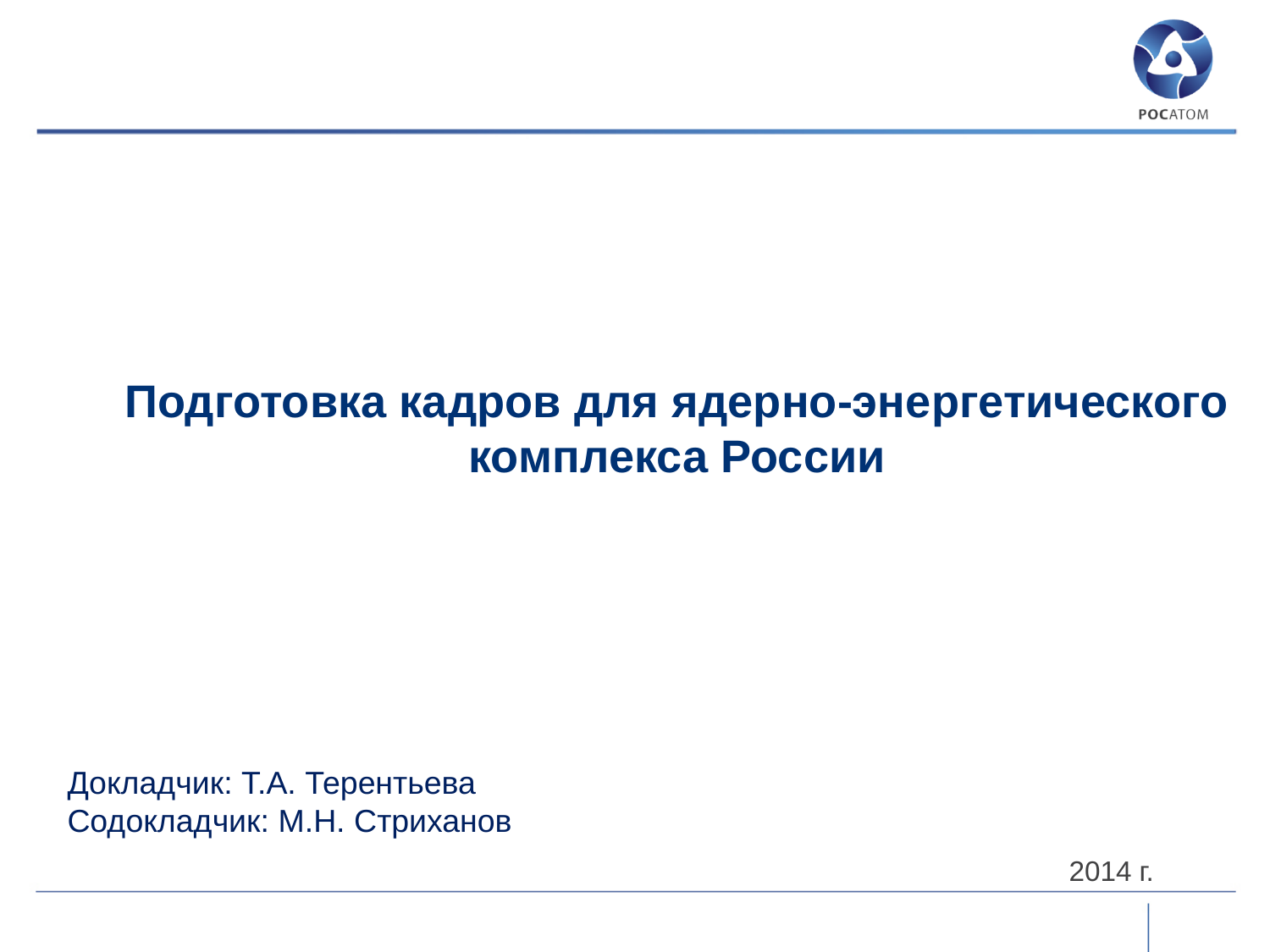

# Подготовка кадров для ядерно-энергетического комплекса России
Докладчик: Т.А. Терентьева
Содокладчик: М.Н. Стриханов
2014 г.